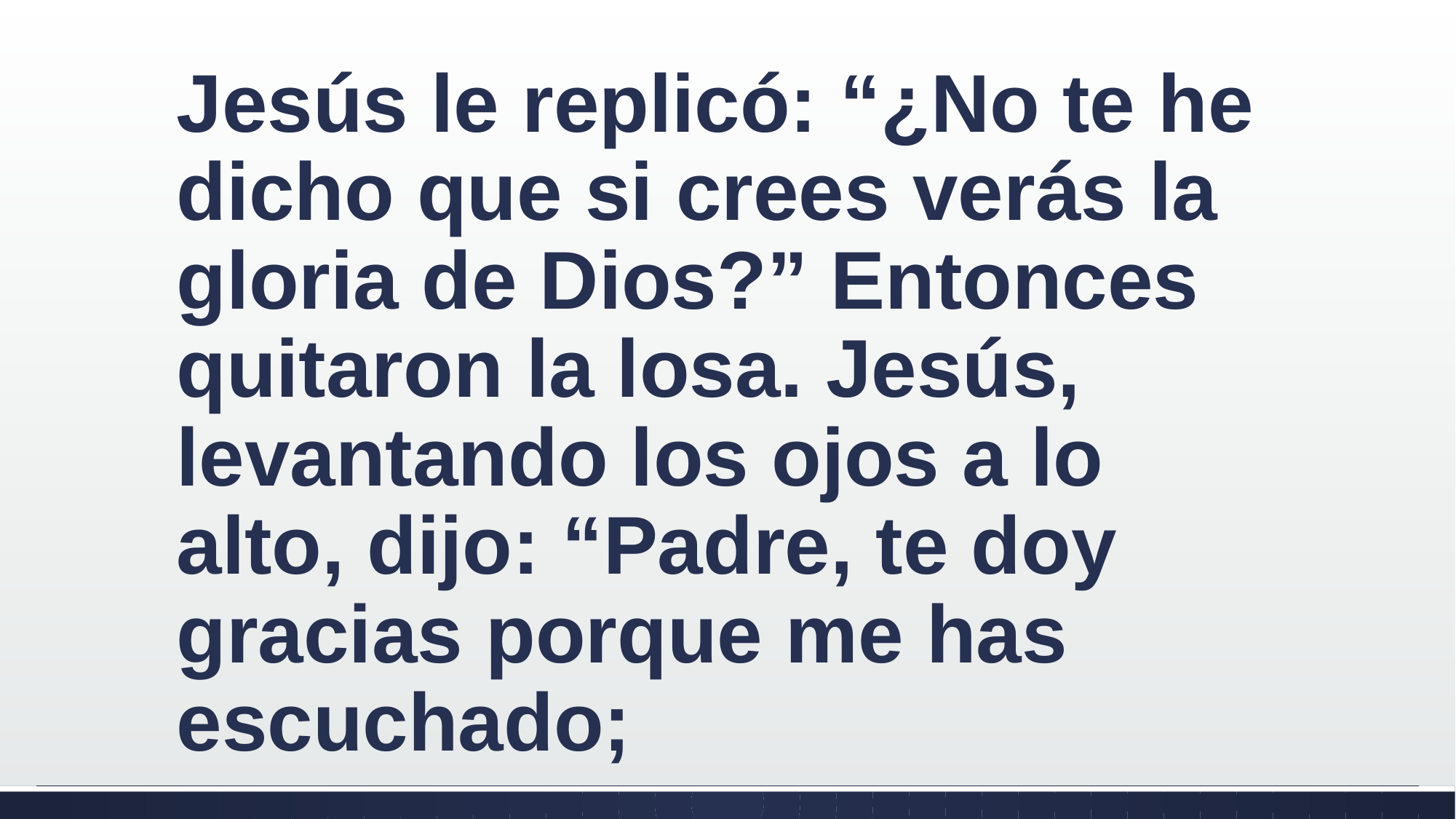

#
Jesús le replicó: “¿No te he dicho que si crees verás la gloria de Dios?” Entonces quitaron la losa. Jesús, levantando los ojos a lo alto, dijo: “Padre, te doy gracias porque me has escuchado;